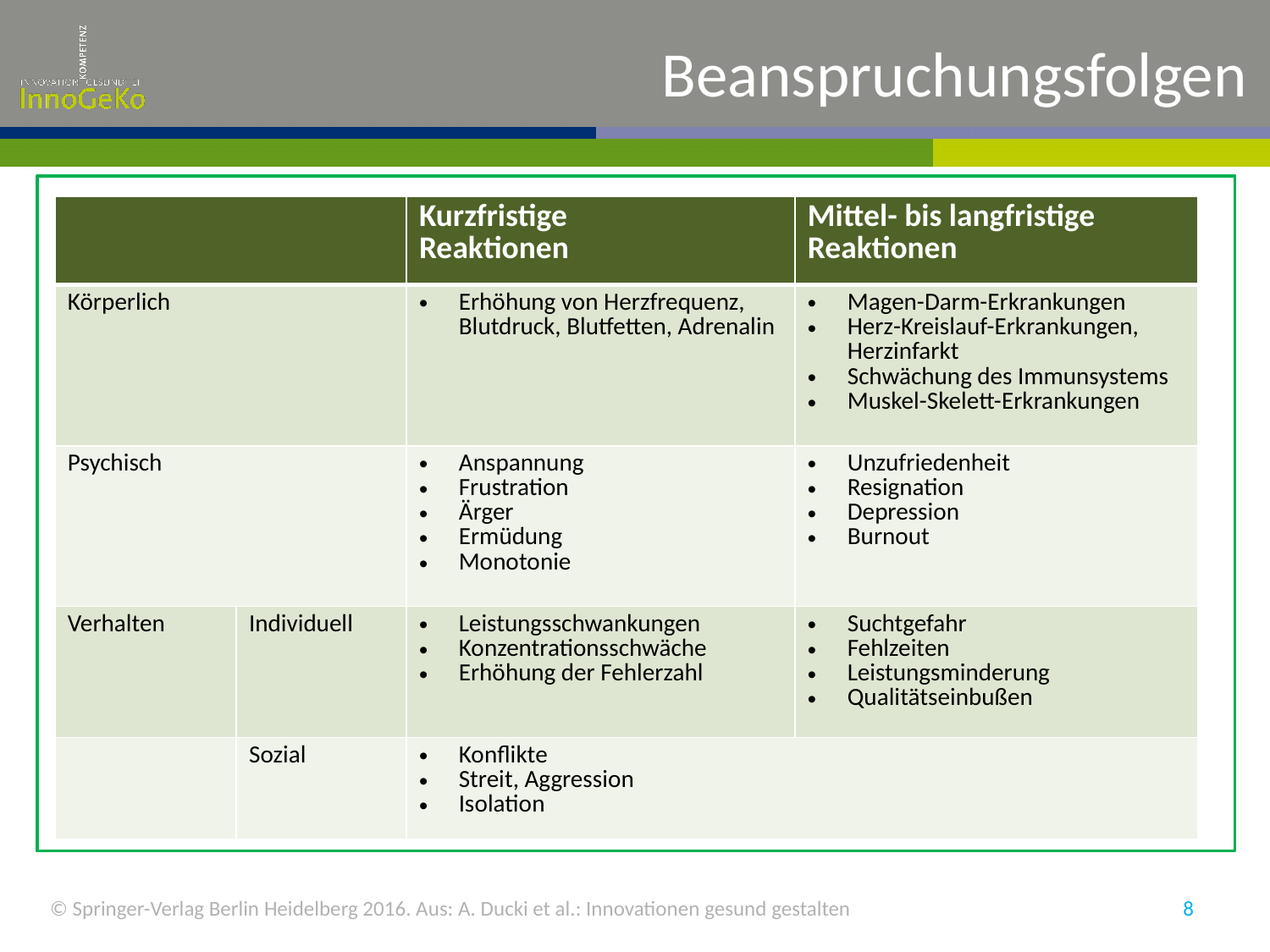

# Beanspruchungsfolgen
|  |  | Kurzfristige Reaktionen | Mittel- bis langfristige Reaktionen |
| --- | --- | --- | --- |
| Körperlich |  | Erhöhung von Herzfrequenz, Blutdruck, Blutfetten, Adrenalin | Magen-Darm-Erkrankungen Herz-Kreislauf-Erkrankungen, Herzinfarkt Schwächung des Immunsystems Muskel-Skelett-Erkrankungen |
| Psychisch |  | Anspannung Frustration Ärger Ermüdung Monotonie | Unzufriedenheit Resignation Depression Burnout |
| Verhalten | Individuell | Leistungsschwankungen Konzentrationsschwäche Erhöhung der Fehlerzahl | Suchtgefahr Fehlzeiten Leistungsminderung Qualitätseinbußen |
|  | Sozial | Konflikte Streit, Aggression Isolation |  |

© Springer-Verlag Berlin Heidelberg 2016. Aus: A. Ducki et al.: Innovationen gesund gestalten

8